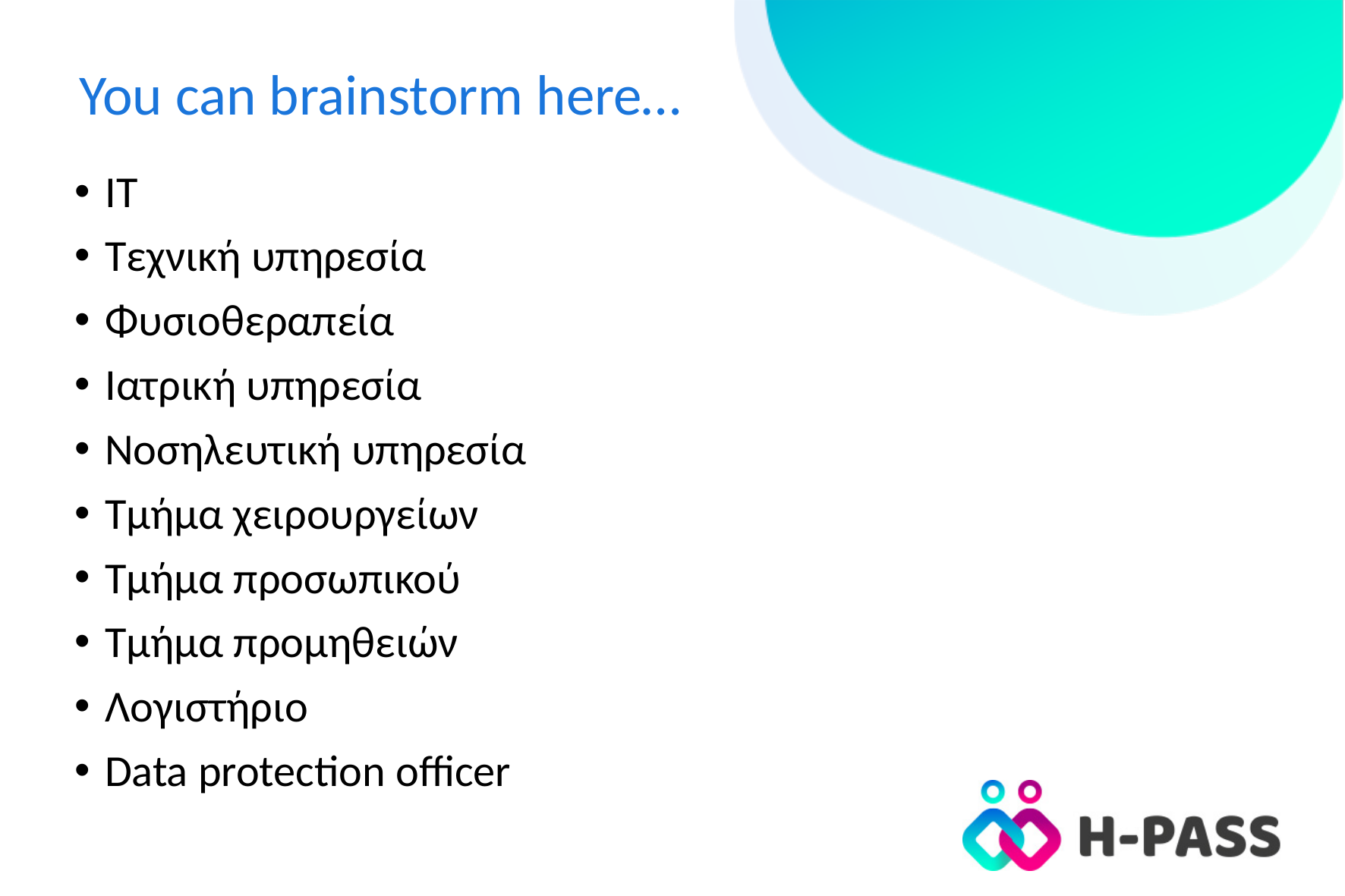

# You can brainstorm here…
IT
Τεχνική υπηρεσία
Φυσιοθεραπεία
Ιατρική υπηρεσία
Νοσηλευτική υπηρεσία
Τμήμα χειρουργείων
Τμήμα προσωπικού
Τμήμα προμηθειών
Λογιστήριο
Data protection officer